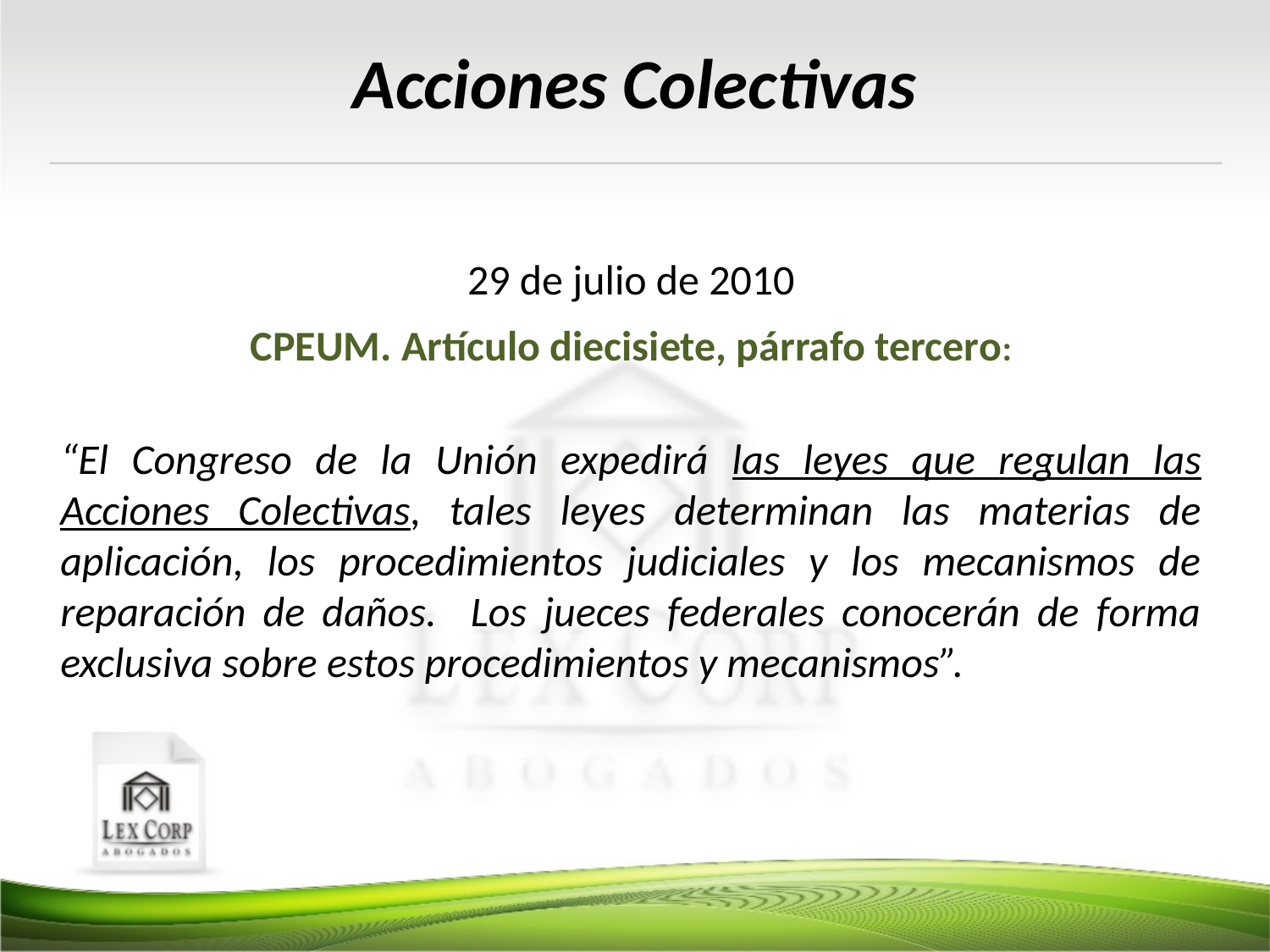

Acciones Colectivas

     29 de julio de 2010
     CPEUM. Artículo diecisiete, párrafo tercero:

	“El Congreso de la Unión expedirá las leyes que regulan las Acciones Colectivas, tales leyes determinan las materias de aplicación, los procedimientos judiciales y los mecanismos de reparación de daños.  Los jueces federales conocerán de forma exclusiva sobre estos procedimientos y mecanismos”.